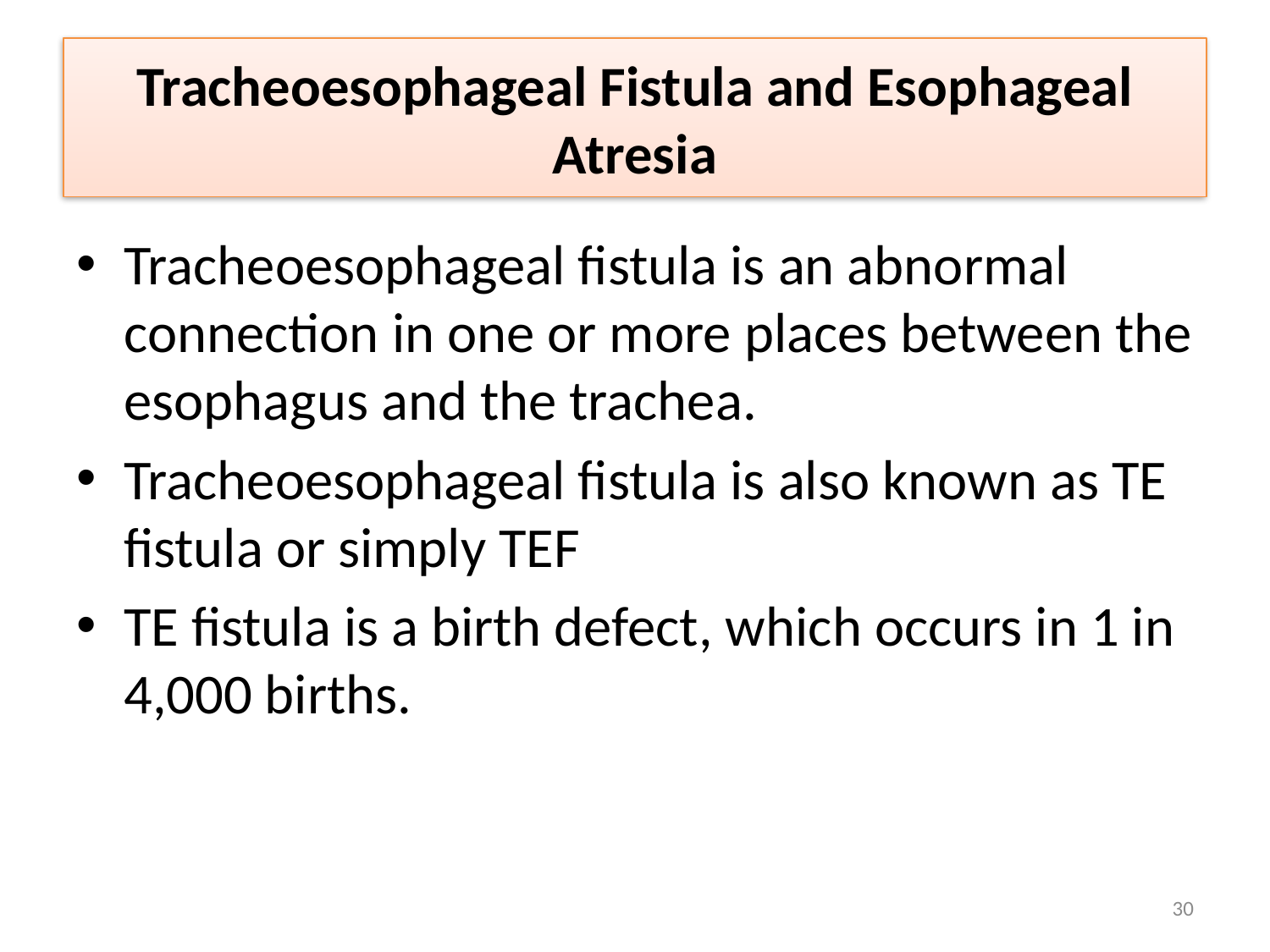

# Tracheoesophageal Fistula and Esophageal Atresia
Tracheoesophageal fistula is an abnormal connection in one or more places between the esophagus and the trachea.
Tracheoesophageal fistula is also known as TE fistula or simply TEF
TE fistula is a birth defect, which occurs in 1 in 4,000 births.
30